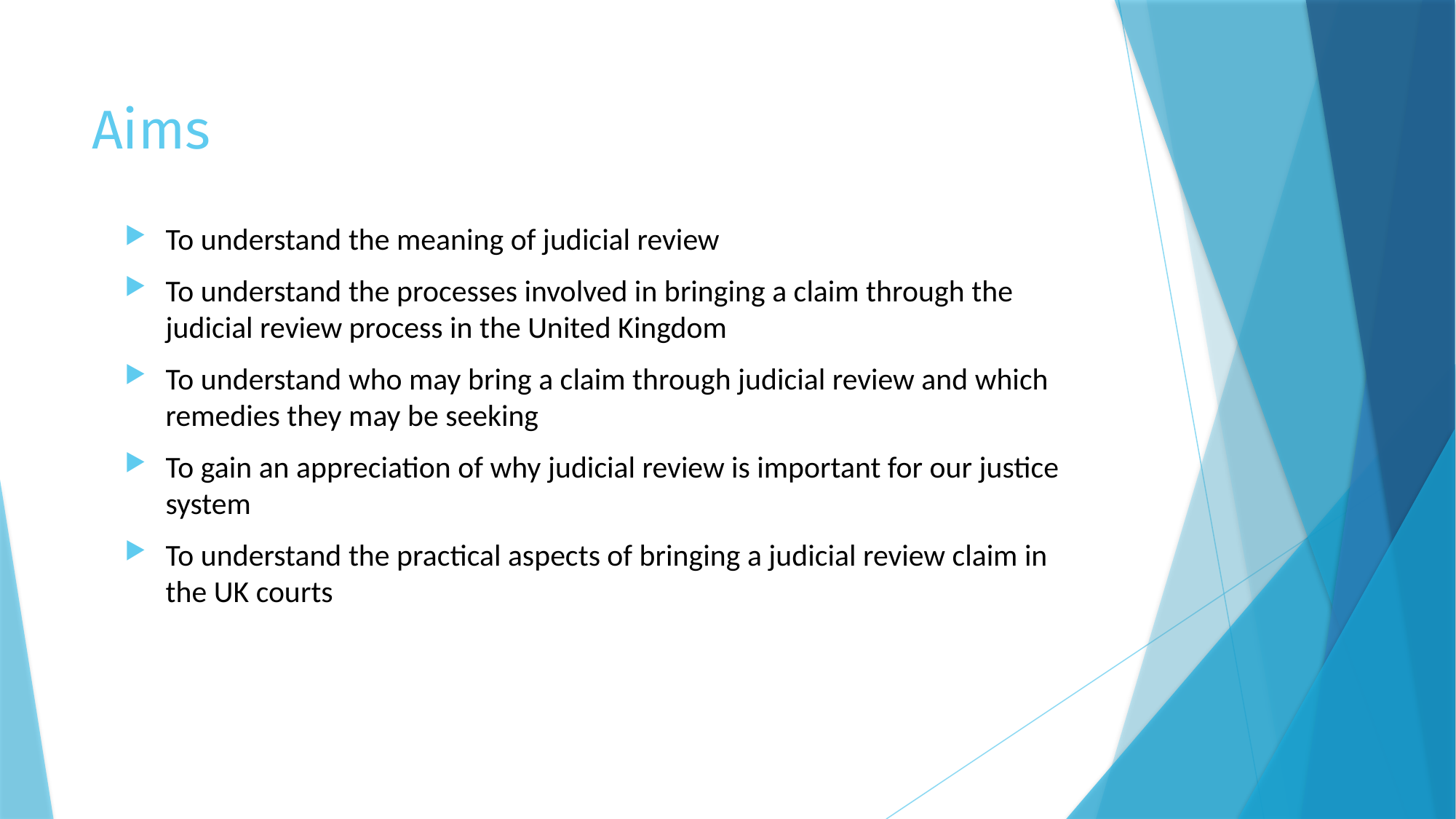

# Aims
To understand the meaning of judicial review
To understand the processes involved in bringing a claim through the judicial review process in the United Kingdom
To understand who may bring a claim through judicial review and which remedies they may be seeking
To gain an appreciation of why judicial review is important for our justice system
To understand the practical aspects of bringing a judicial review claim in the UK courts